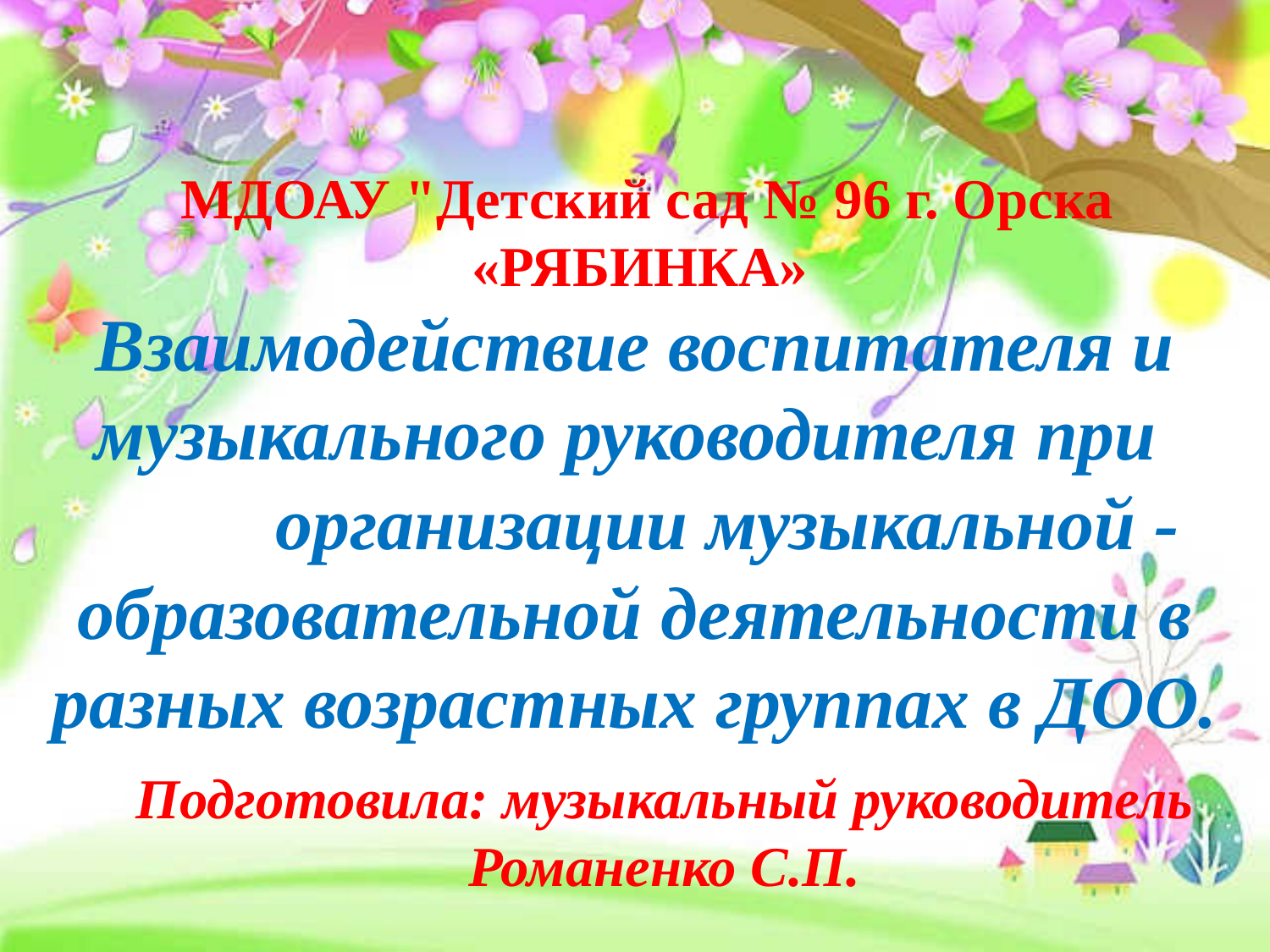

МДОАУ "Детский сад № 96 г. Орска «РЯБИНКА»
# Взаимодействие воспитателя и музыкального руководителя при организации музыкальной -  образовательной деятельности в разных возрастных группах в ДОО.
Подготовила: музыкальный руководитель Романенко С.П.